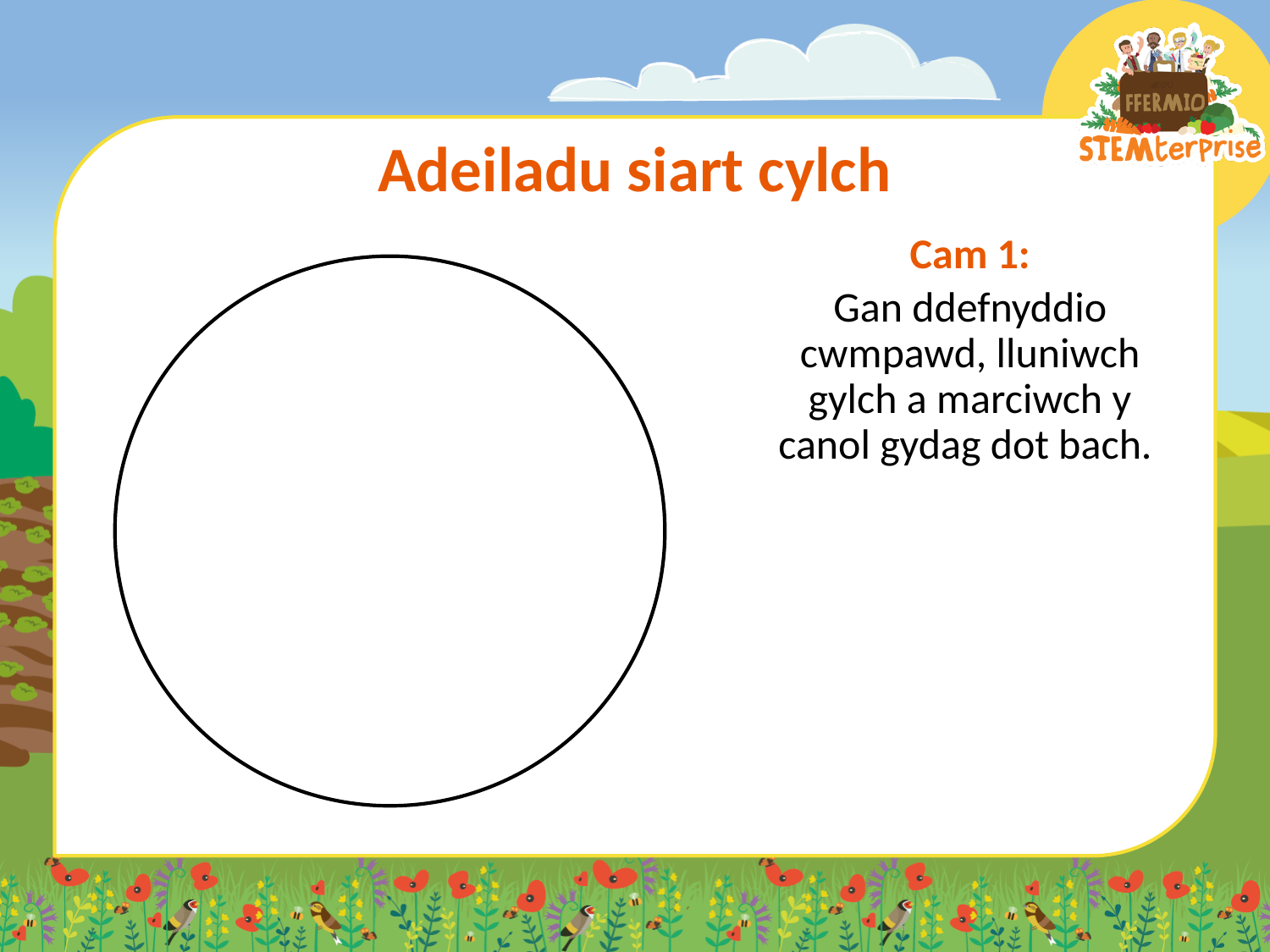

# Adeiladu siart cylch
Cam 1:
Gan ddefnyddio cwmpawd, lluniwch gylch a marciwch y canol gydag dot bach.